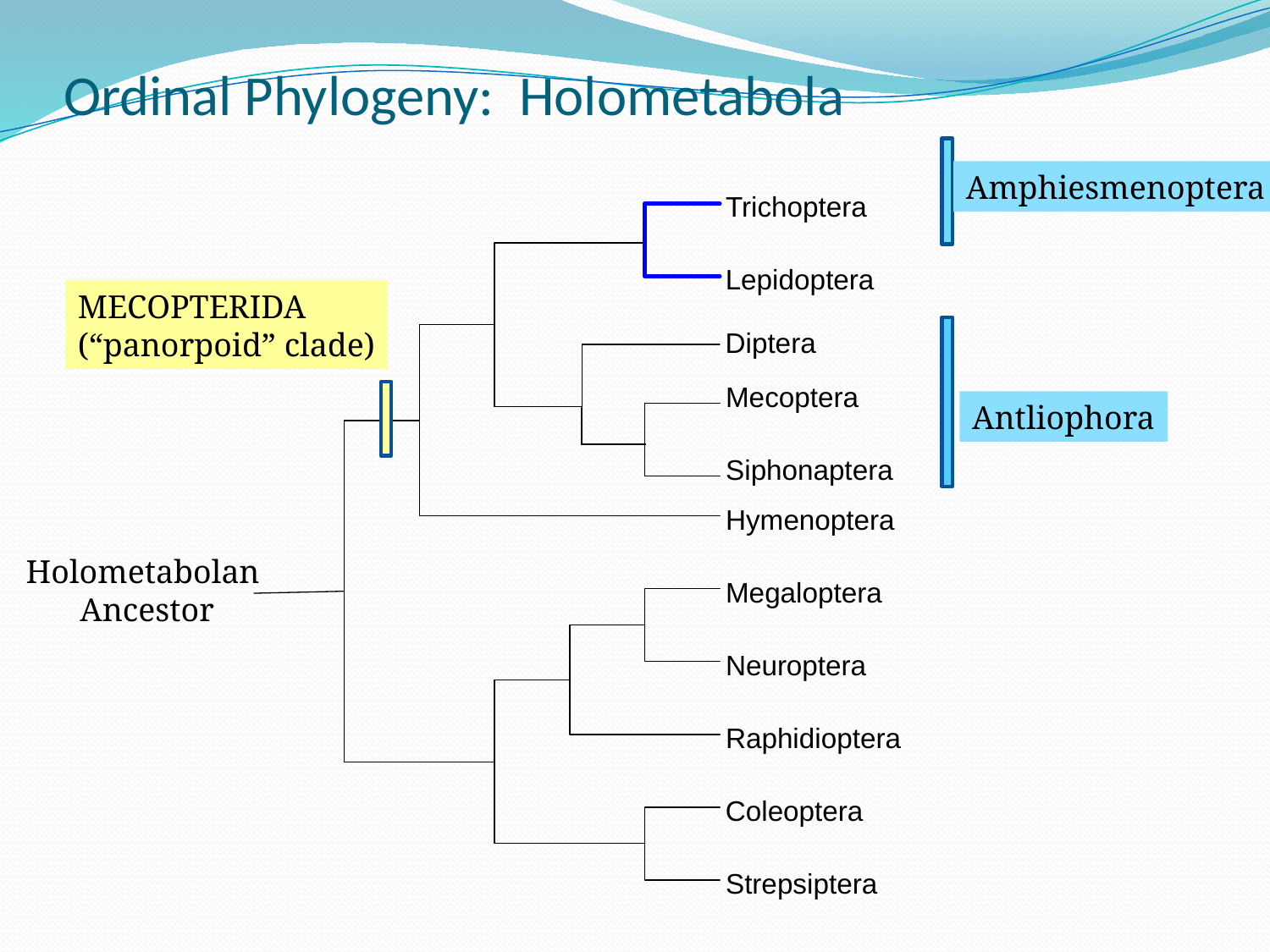

# Ordinal Phylogeny:  Holometabola

Amphiesmenoptera
Trichoptera

Lepidoptera
MECOPTERIDA
(“panorpoid” clade)

Diptera

Mecoptera

Antliophora

Siphonaptera
Hymenoptera
Holometabolan
Ancestor
Megaloptera

Neuroptera

Raphidioptera

Coleoptera

Strepsiptera